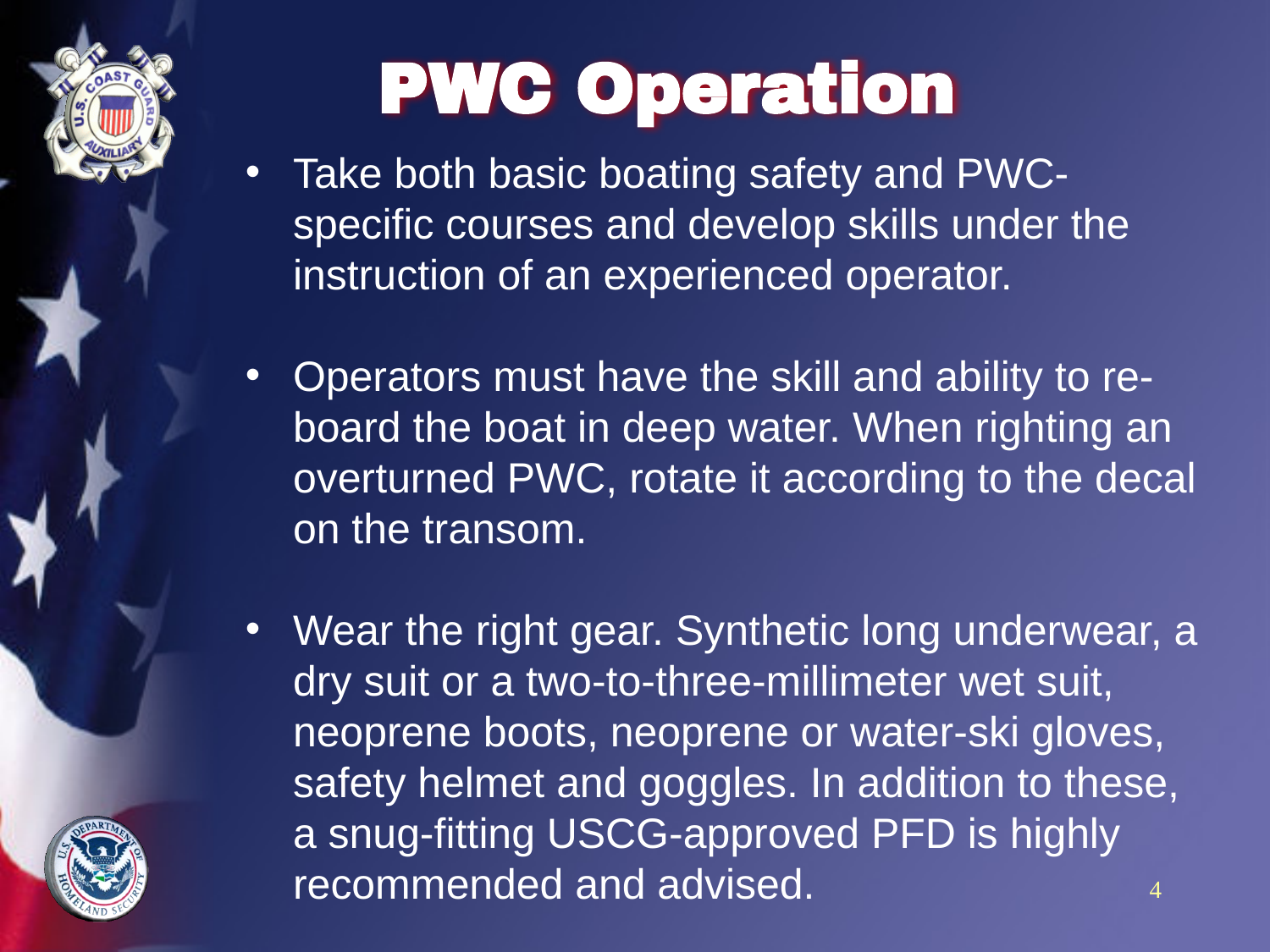

# PWC Operation

Take both basic boating safety and PWC-specific courses and develop skills under the instruction of an experienced operator.

Operators must have the skill and ability to re-board the boat in deep water. When righting an overturned PWC, rotate it according to the decal on the transom.

Wear the right gear. Synthetic long underwear, a dry suit or a two-to-three-millimeter wet suit, neoprene boots, neoprene or water-ski gloves, safety helmet and goggles. In addition to these, a snug-fitting USCG-approved PFD is highly recommended and advised.
4